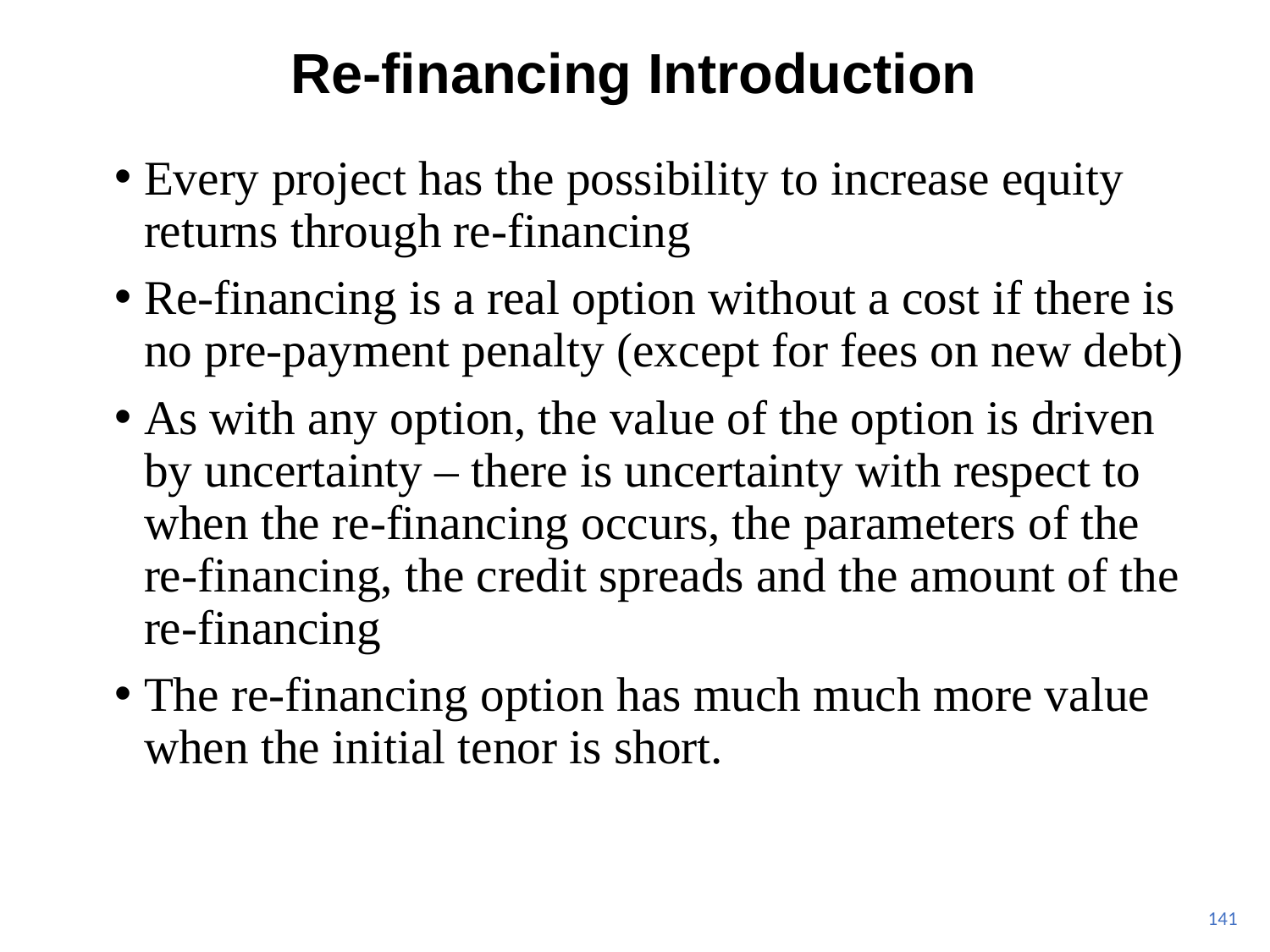

# Re-financing Introduction
Every project has the possibility to increase equity returns through re-financing
Re-financing is a real option without a cost if there is no pre-payment penalty (except for fees on new debt)
As with any option, the value of the option is driven by uncertainty – there is uncertainty with respect to when the re-financing occurs, the parameters of the re-financing, the credit spreads and the amount of the re-financing
The re-financing option has much much more value when the initial tenor is short.
141